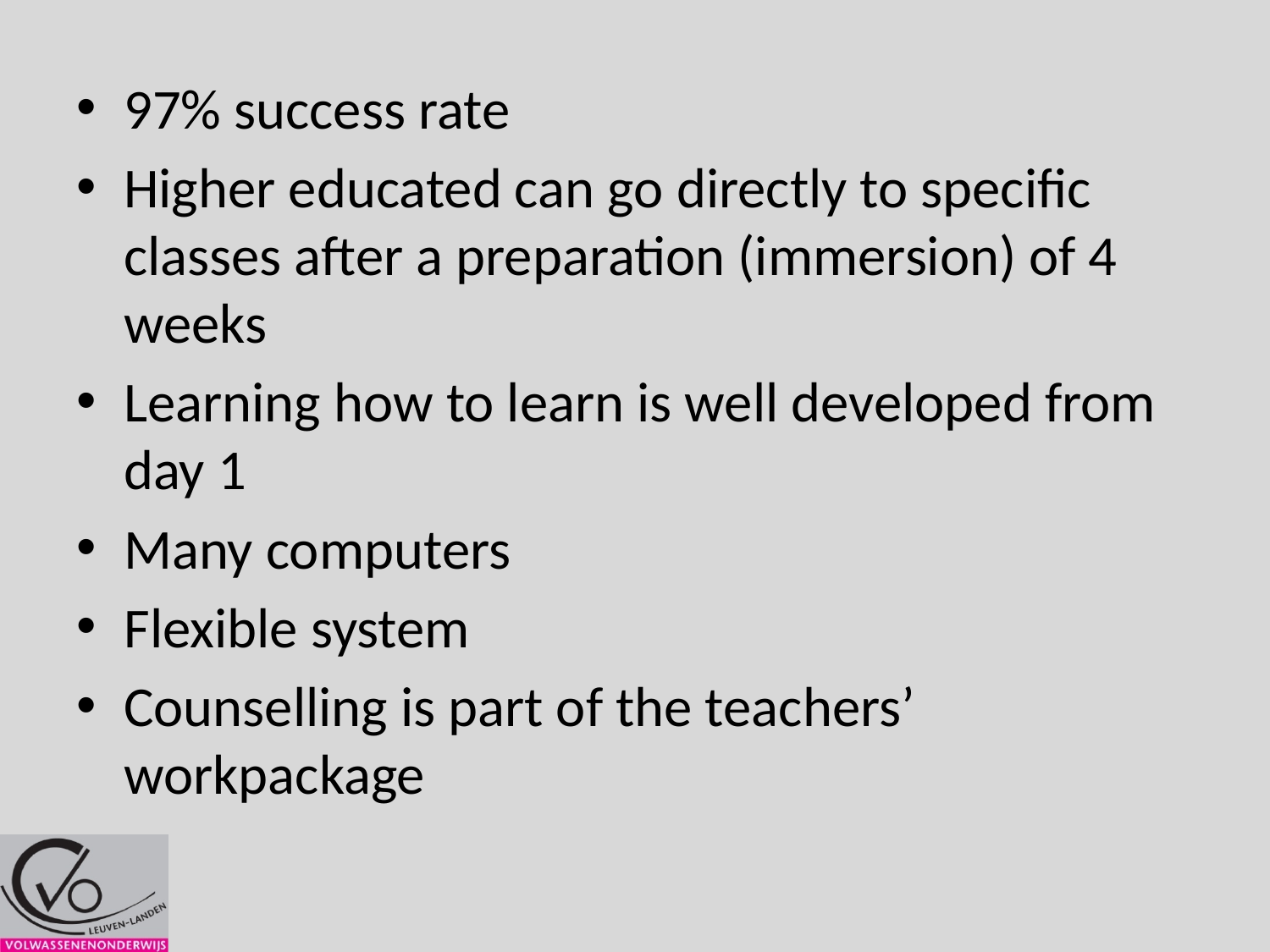

97% success rate
Higher educated can go directly to specific classes after a preparation (immersion) of 4 weeks
Learning how to learn is well developed from day 1
Many computers
Flexible system
Counselling is part of the teachers’ workpackage